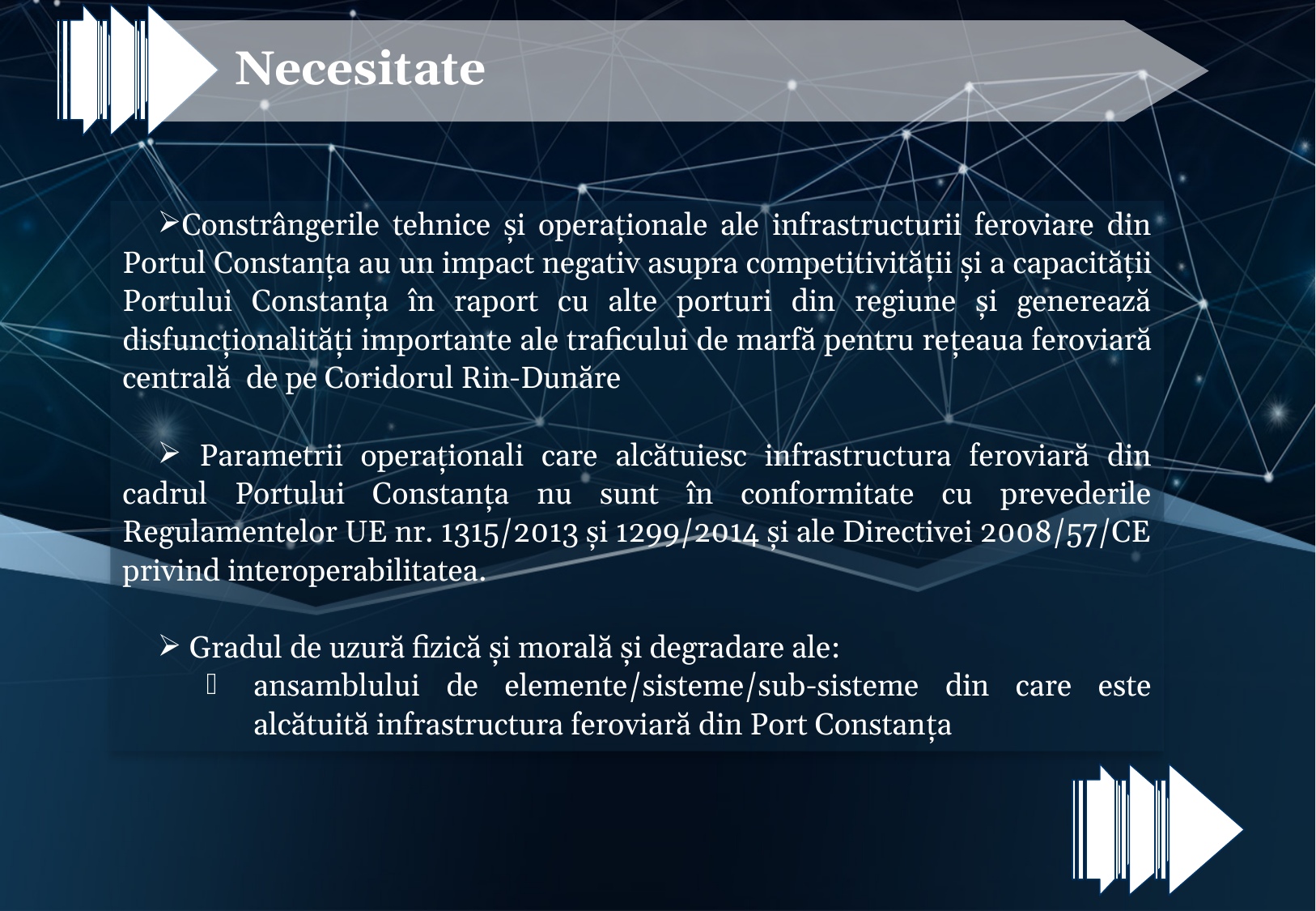

Necesitate

| Constrângerile tehnice și operaționale ale infrastructurii feroviare din Portul Constanța au un impact negativ asupra competitivității și a capacității Portului Constanța în raport cu alte porturi din regiune și generează disfuncționalități importante ale traficului de marfă pentru rețeaua feroviară centrală de pe Coridorul Rin-Dunăre Parametrii operaționali care alcătuiesc infrastructura feroviară din cadrul Portului Constanța nu sunt în conformitate cu prevederile Regulamentelor UE nr. 1315/2013 și 1299/2014 și ale Directivei 2008/57/CE privind interoperabilitatea. Gradul de uzură fizică și morală și degradare ale: ansamblului de elemente/sisteme/sub-sisteme din care este alcătuită infrastructura feroviară din Port Constanța |
| --- |